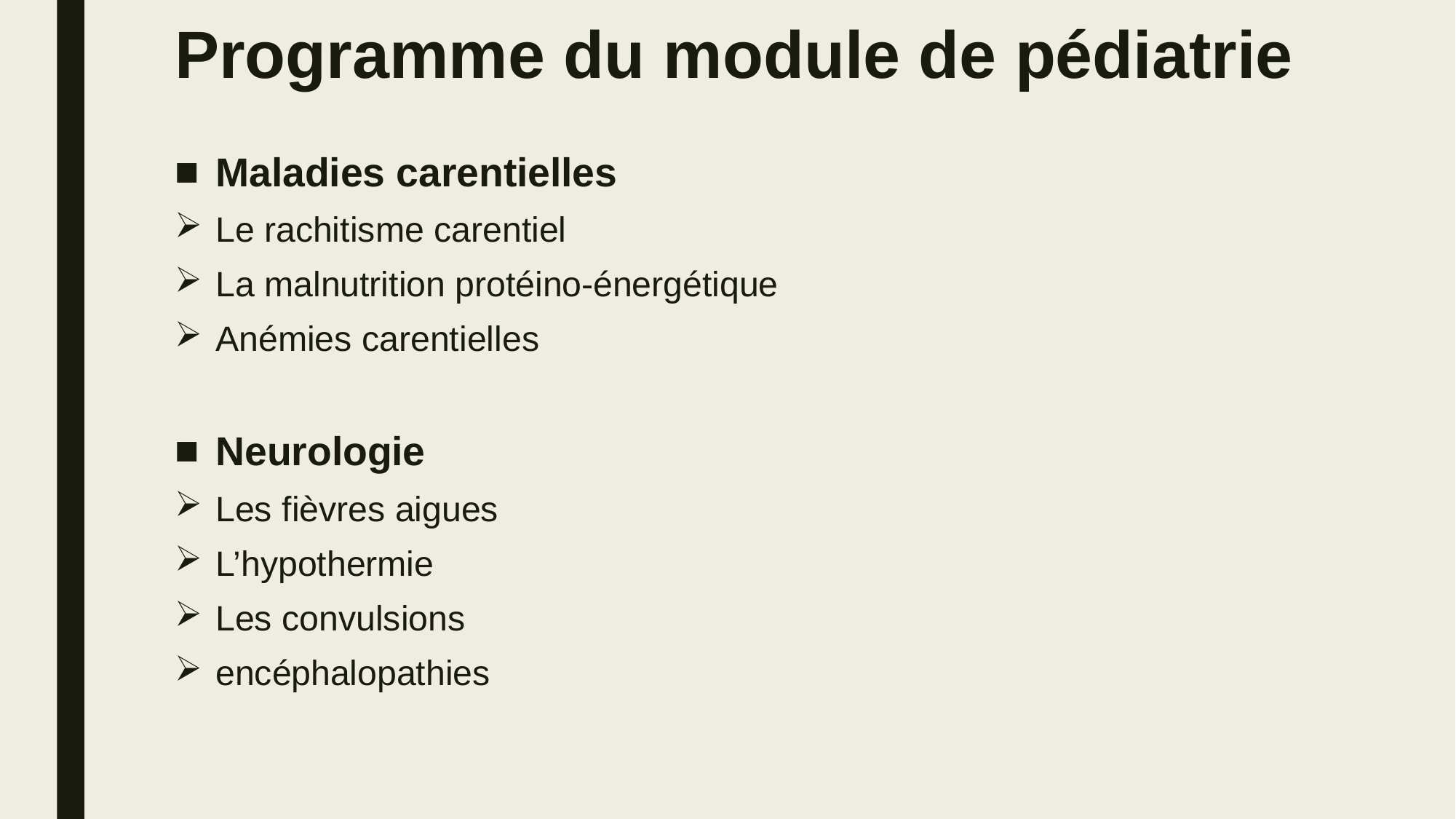

# Programme du module de pédiatrie
Maladies carentielles
Le rachitisme carentiel
La malnutrition protéino-énergétique
Anémies carentielles

Neurologie
Les fièvres aigues
L’hypothermie
Les convulsions
encéphalopathies